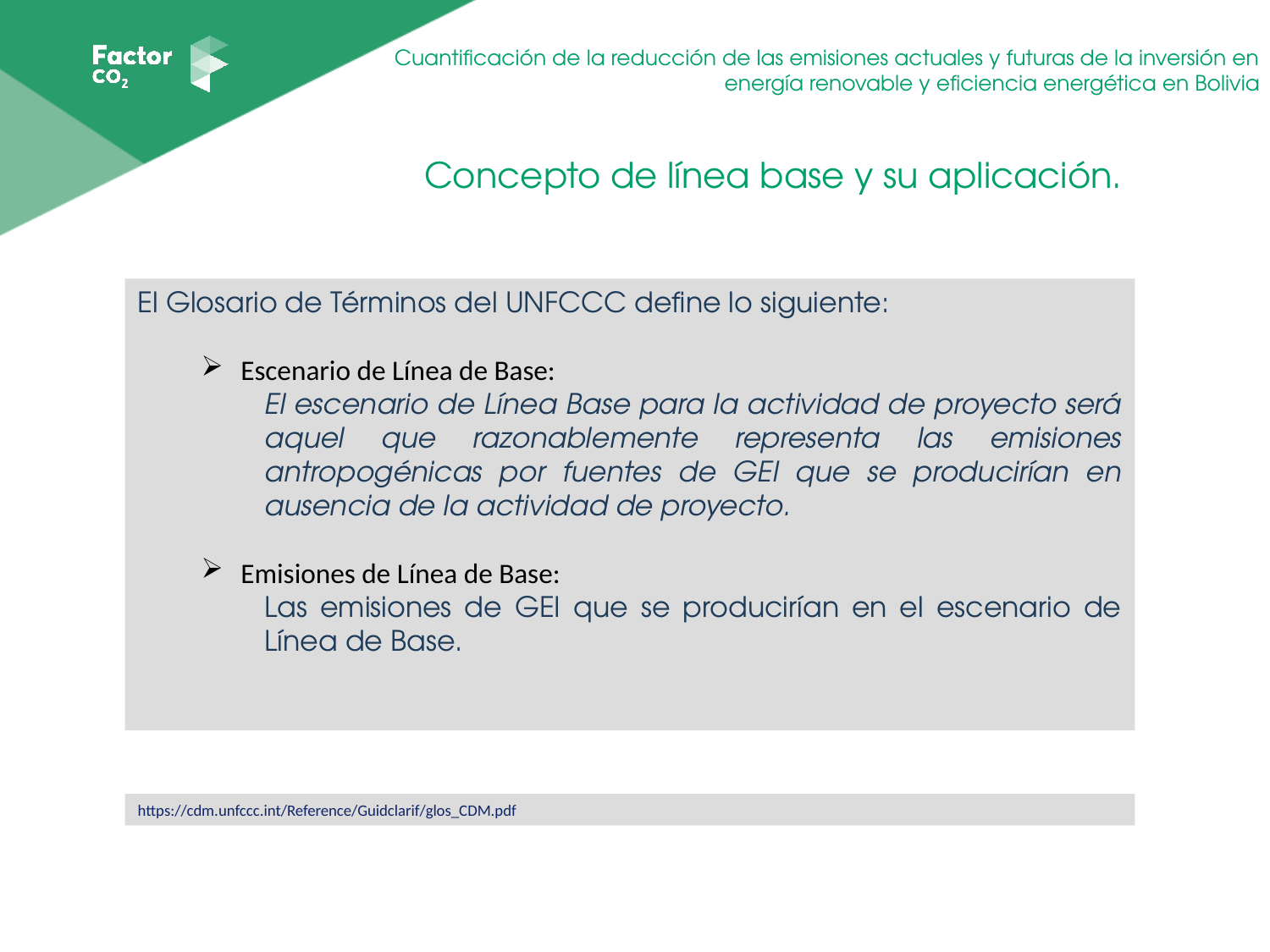

Concepto de línea base y su aplicación.
El Glosario de Términos del UNFCCC define lo siguiente:

Escenario de Línea de Base:
El escenario de Línea Base para la actividad de proyecto será aquel que razonablemente representa las emisiones antropogénicas por fuentes de GEI que se producirían en ausencia de la actividad de proyecto.

Emisiones de Línea de Base:
Las emisiones de GEI que se producirían en el escenario de Línea de Base.

https://cdm.unfccc.int/Reference/Guidclarif/glos_CDM.pdf